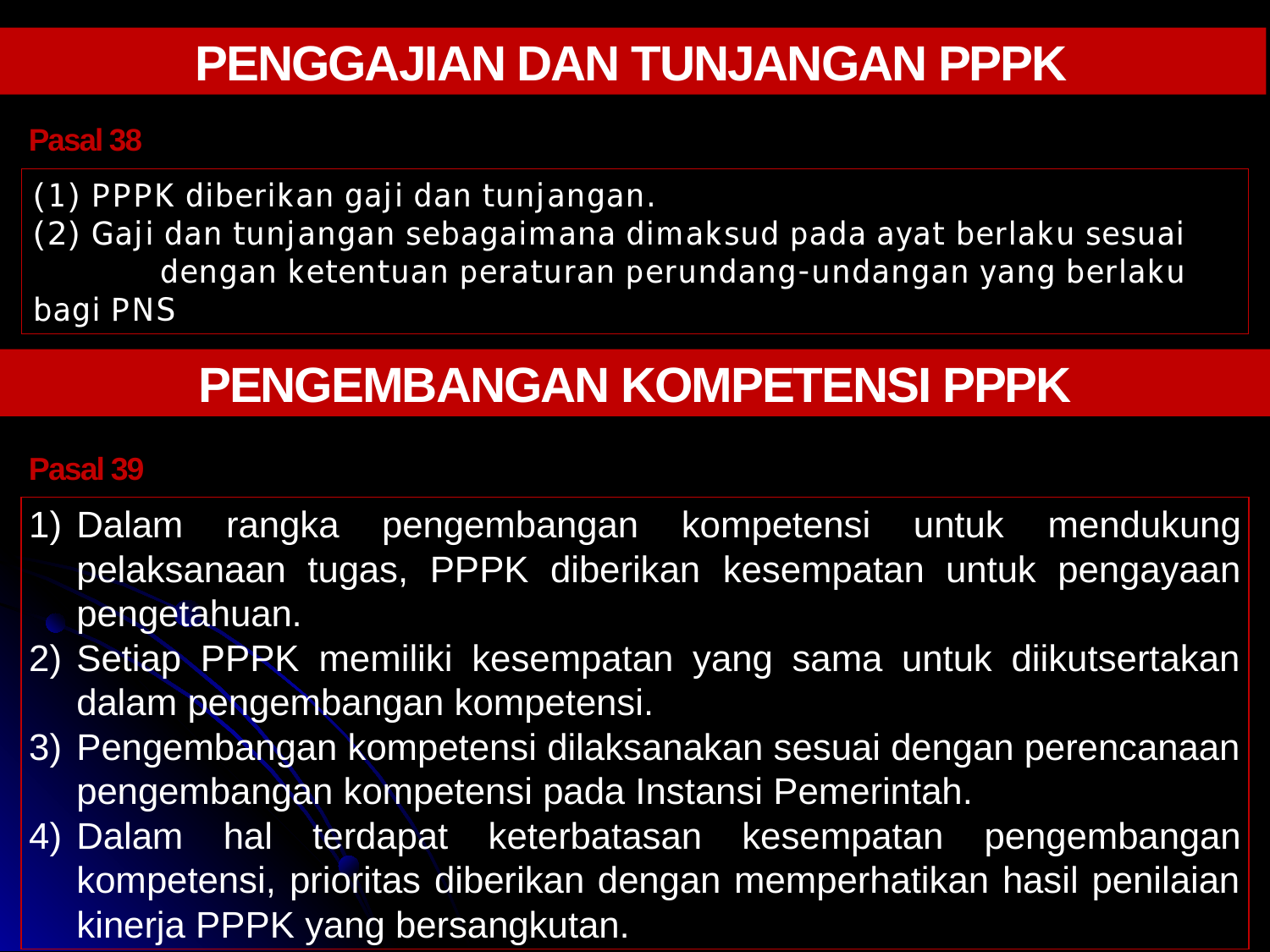

PENGGAJIAN DAN TUNJANGAN PPPK
Pasal 38
(1) PPPK diberikan gaji dan tunjangan.
(2) Gaji dan tunjangan sebagaimana dimaksud pada ayat berlaku sesuai 	dengan ketentuan peraturan perundang-undangan yang berlaku bagi PNS
PENGEMBANGAN KOMPETENSI PPPK
Pasal 39
Dalam rangka pengembangan kompetensi untuk mendukung pelaksanaan tugas, PPPK diberikan kesempatan untuk pengayaan pengetahuan.
Setiap PPPK memiliki kesempatan yang sama untuk diikutsertakan dalam pengembangan kompetensi.
Pengembangan kompetensi dilaksanakan sesuai dengan perencanaan pengembangan kompetensi pada Instansi Pemerintah.
Dalam hal terdapat keterbatasan kesempatan pengembangan kompetensi, prioritas diberikan dengan memperhatikan hasil penilaian kinerja PPPK yang bersangkutan.